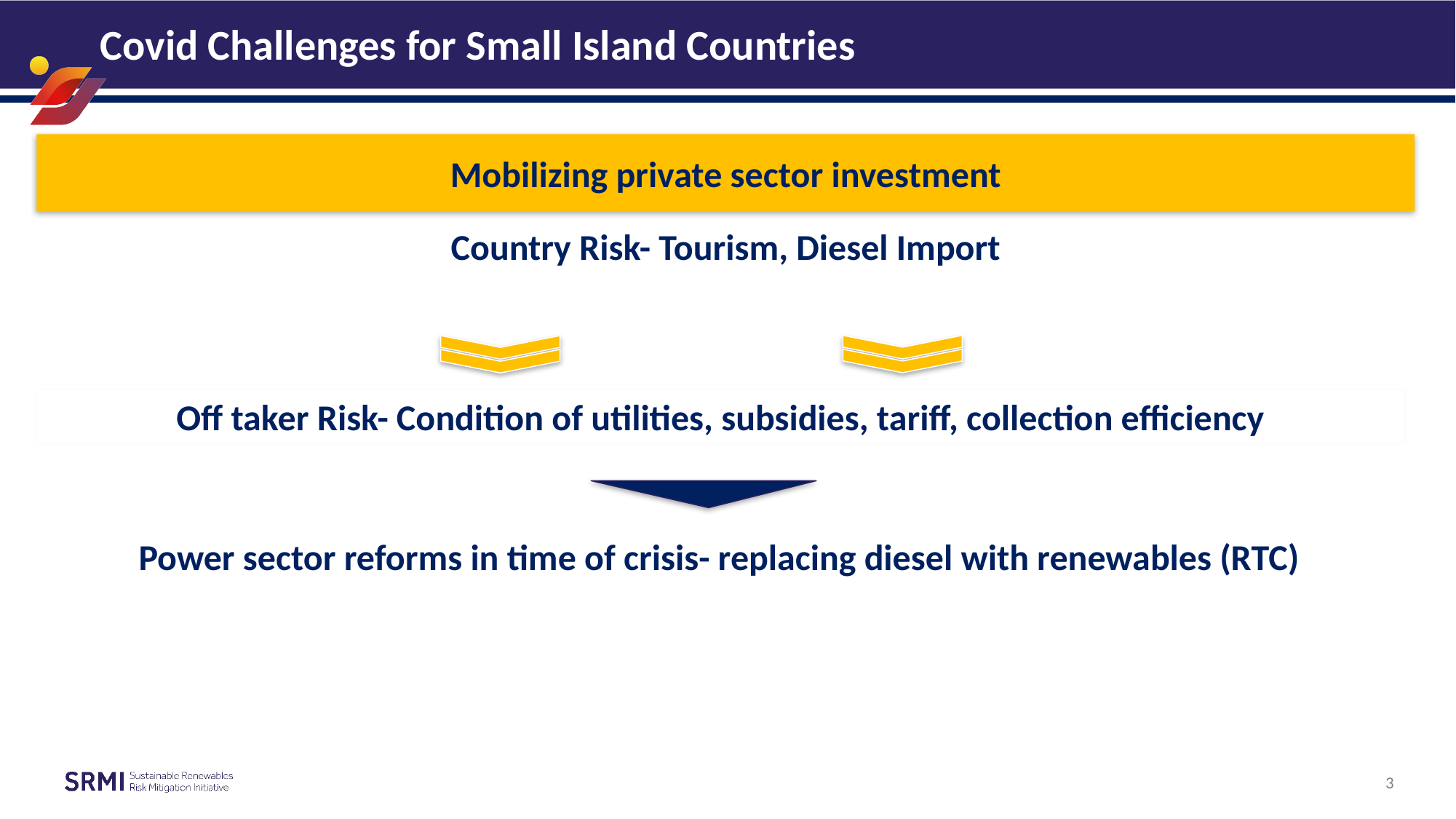

# Covid Challenges for Small Island Countries
Mobilizing private sector investment
Country Risk- Tourism, Diesel Import

Off taker Risk- Condition of utilities, subsidies, tariff, collection efficiency

Power sector reforms in time of crisis- replacing diesel with renewables (RTC)
3